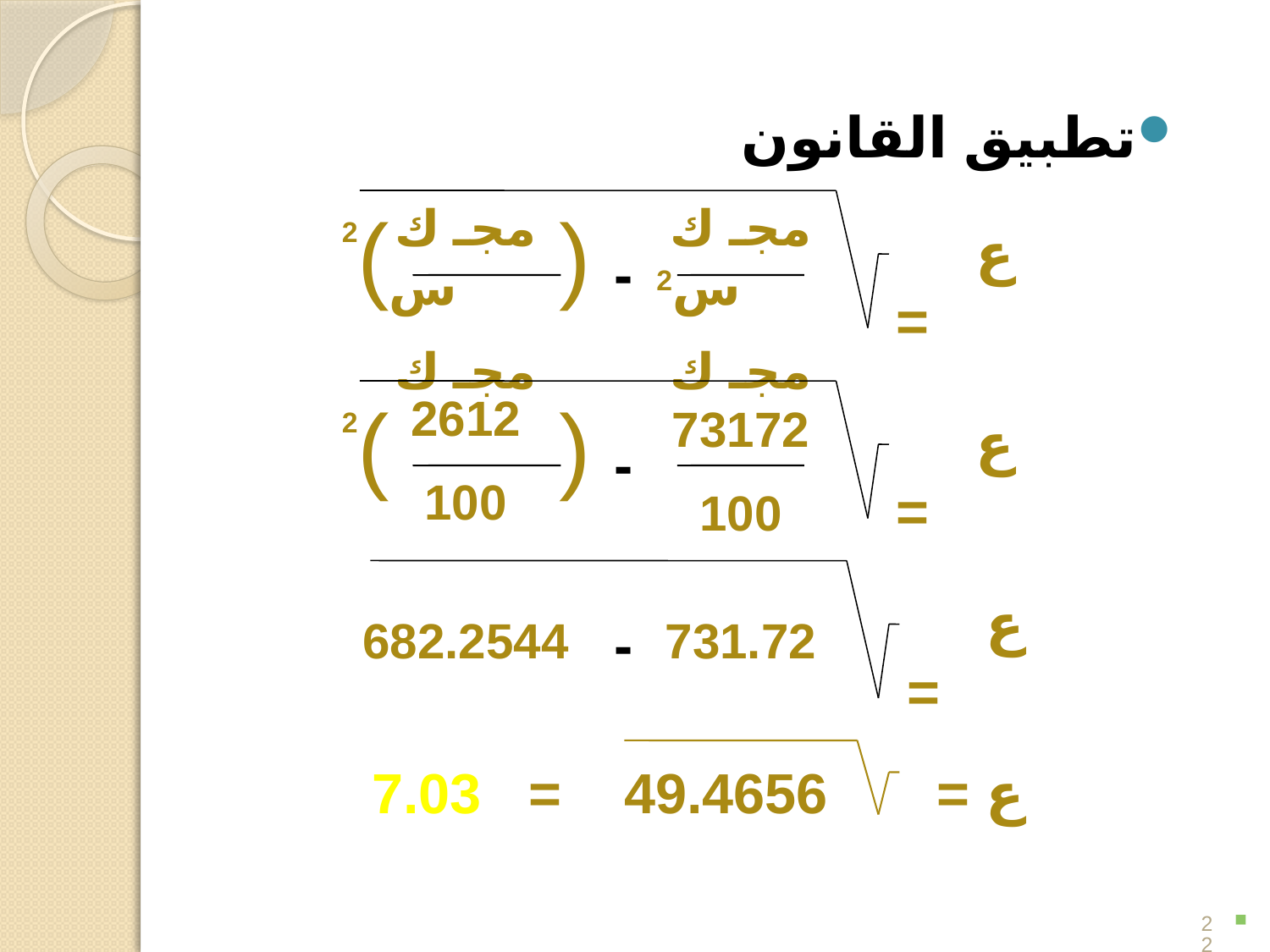

تطبيق القانون
)2

مجـ ك س
مجـ ك
(
مجـ ك س2
مجـ ك

ع =
-

)2

2612
100
(

73172
100
ع =
-

ع =
682.2544
-
731.72

ع =       49.4656    =   7.03

22